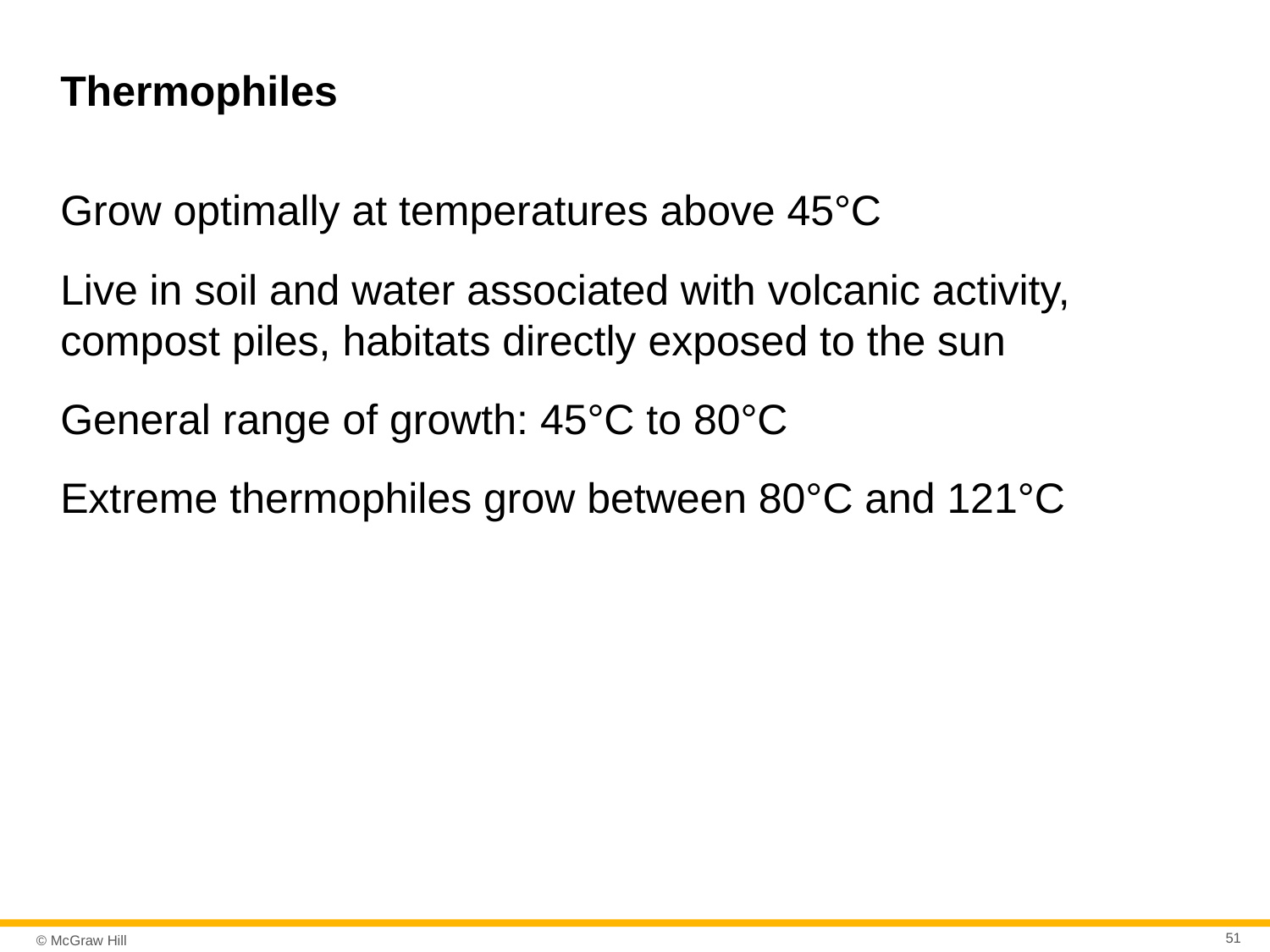

# Thermophiles
Grow optimally at temperatures above 45°C
Live in soil and water associated with volcanic activity, compost piles, habitats directly exposed to the sun
General range of growth: 45°C to 80°C
Extreme thermophiles grow between 80°C and 121°C